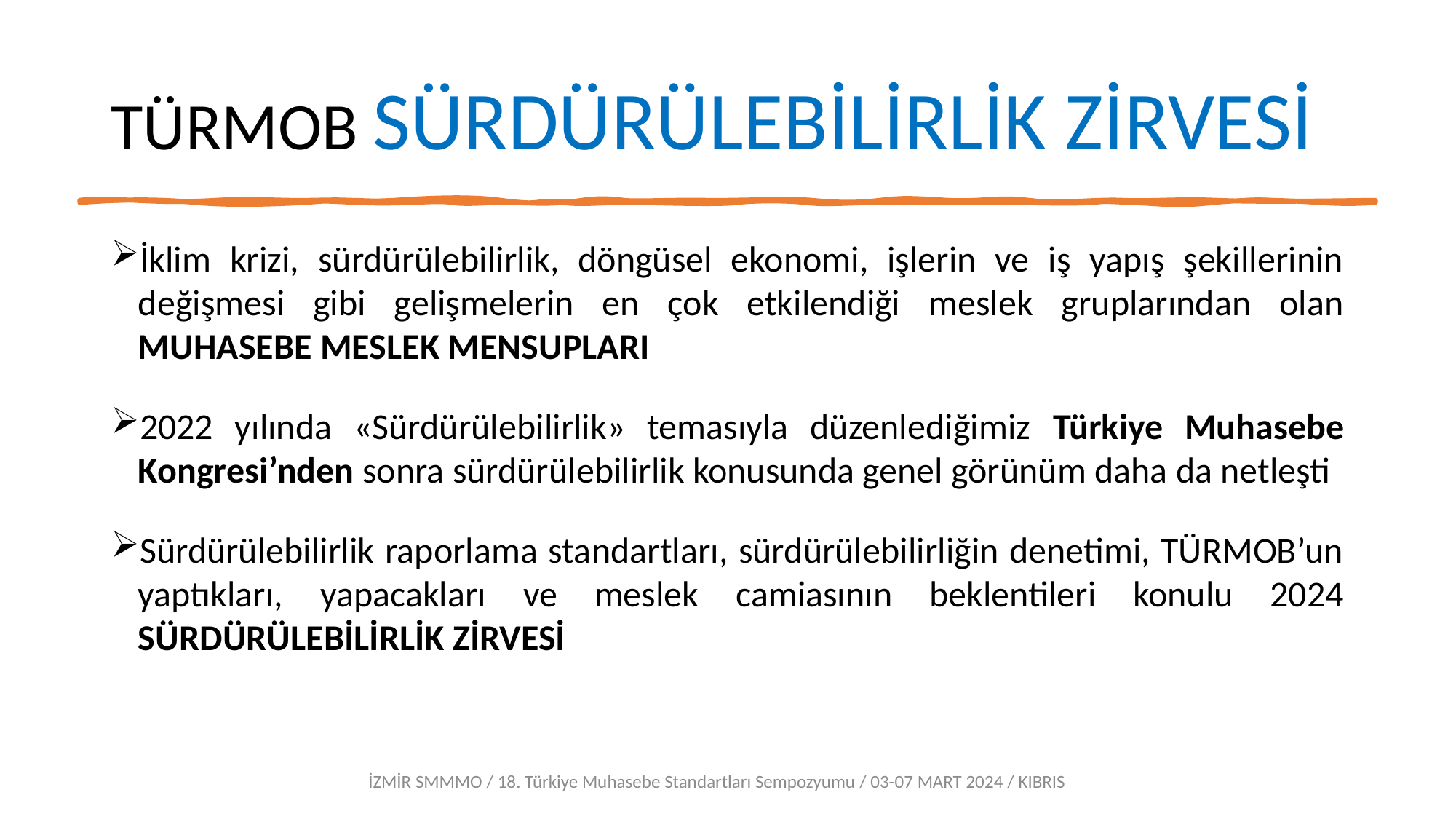

# TÜRMOB SÜRDÜRÜLEBİLİRLİK ZİRVESİ

İklim krizi, sürdürülebilirlik, döngüsel ekonomi, işlerin ve iş yapış şekillerinin değişmesi gibi gelişmelerin en çok etkilendiği meslek gruplarından olan MUHASEBE MESLEK MENSUPLARI
2022 yılında «Sürdürülebilirlik» temasıyla düzenlediğimiz Türkiye Muhasebe Kongresi’nden sonra sürdürülebilirlik konusunda genel görünüm daha da netleşti
Sürdürülebilirlik raporlama standartları, sürdürülebilirliğin denetimi, TÜRMOB’un yaptıkları, yapacakları ve meslek camiasının beklentileri konulu 2024 SÜRDÜRÜLEBİLİRLİK ZİRVESİ
İZMİR SMMMO / 18. Türkiye Muhasebe Standartları Sempozyumu / 03-07 MART 2024 / KIBRIS